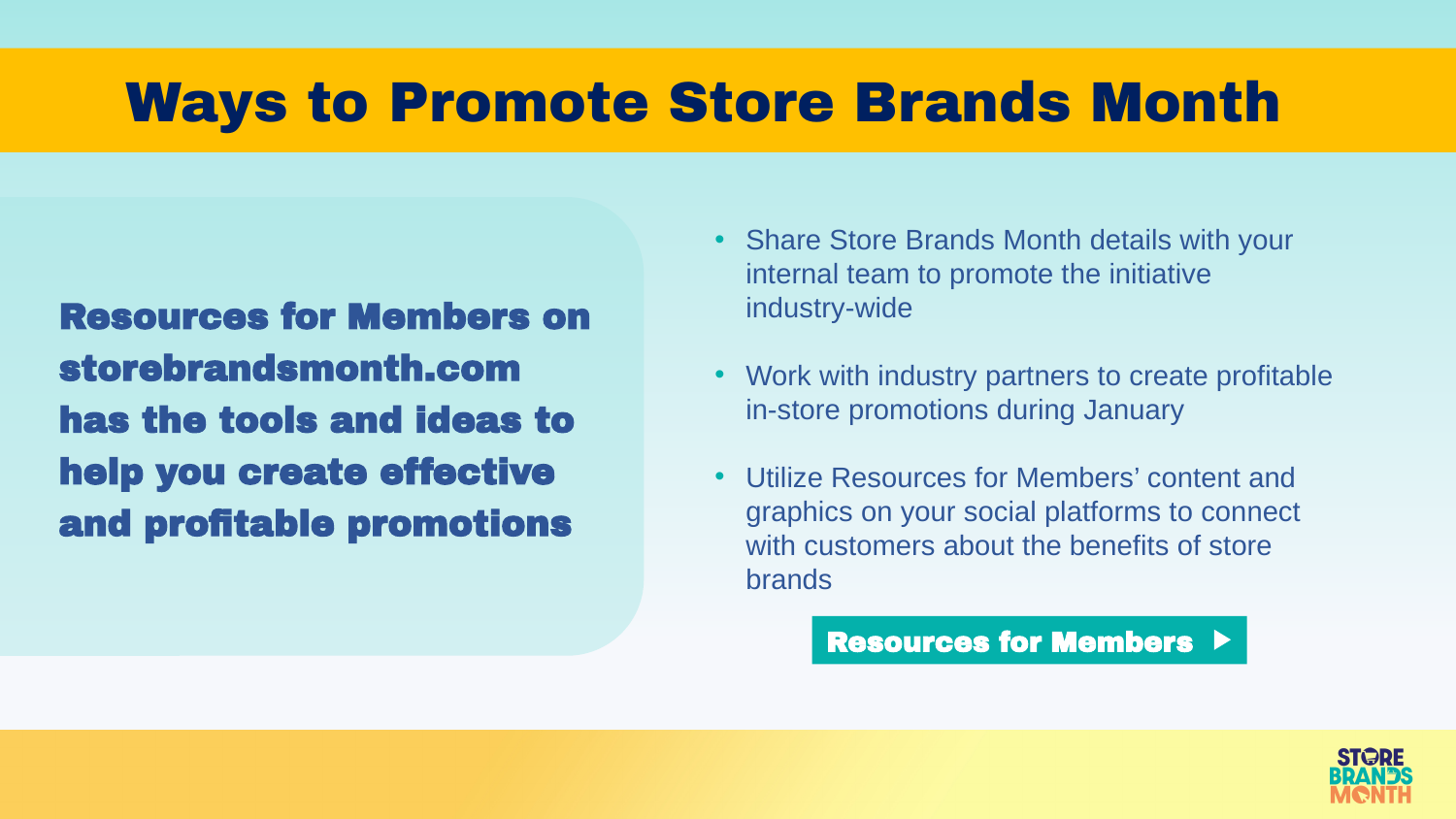

Ways to Promote Store Brands Month

Share Store Brands Month details with your internal team to promote the initiative
industry-wide

Work with industry partners to create profitable in-store promotions during January

Utilize Resources for Members’ content and graphics on your social platforms to connect with customers about the benefits of store brands
Resources for Members on storebrandsmonth.com has the tools and ideas to help you create effective and profitable promotions
Resources for Members